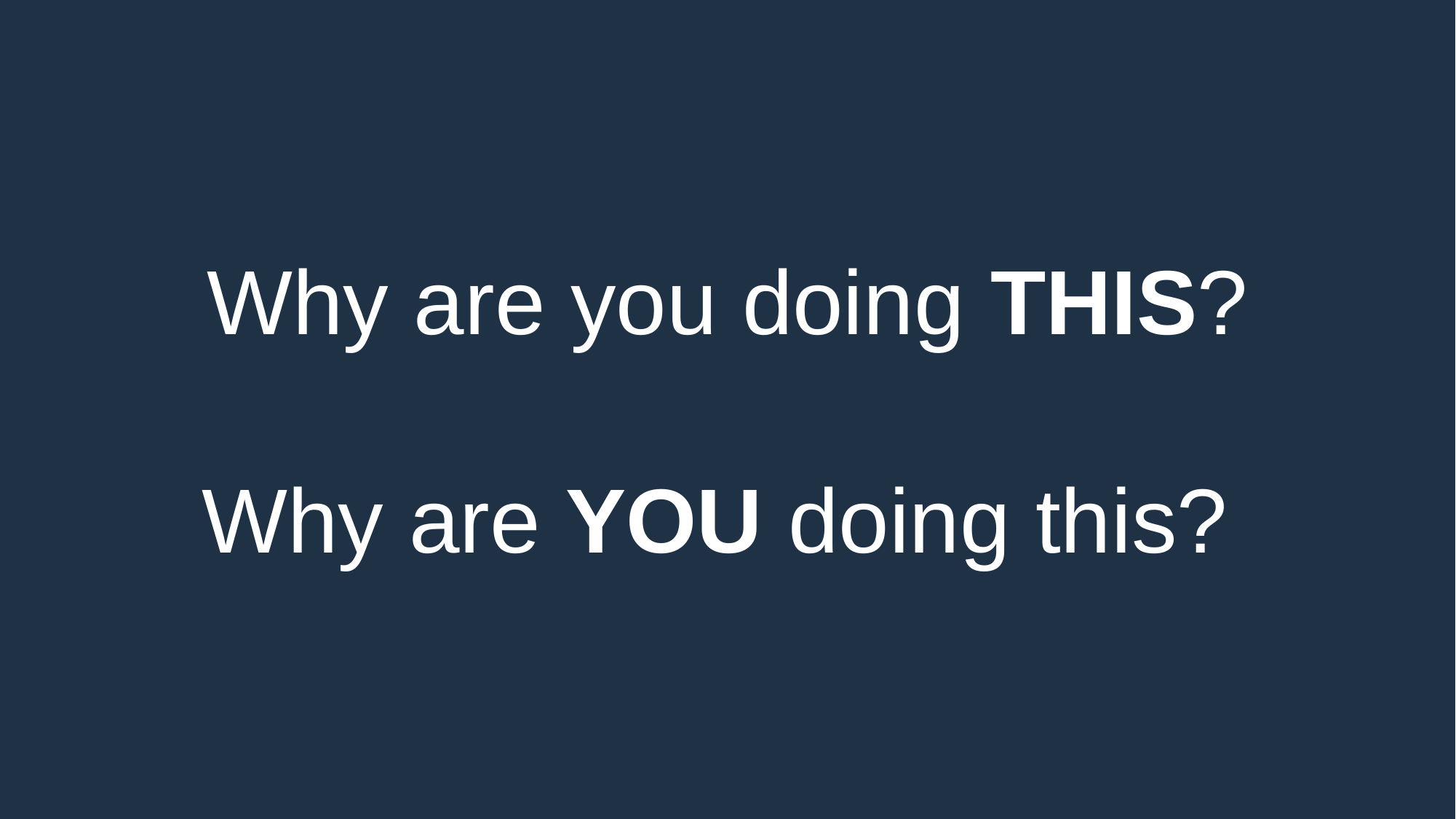

Why are you doing THIS?

Why are YOU doing this?